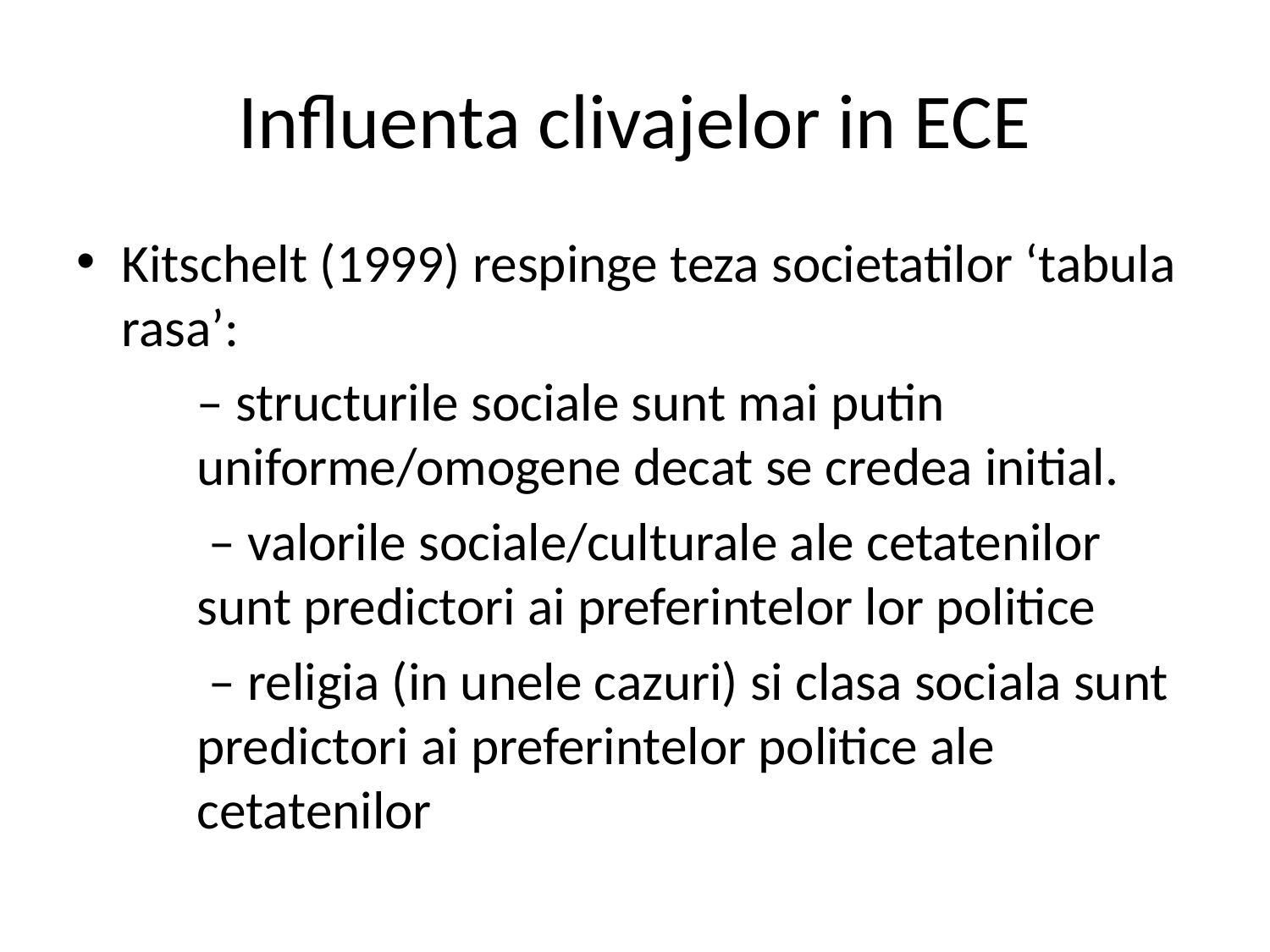

# Influenta clivajelor in ECE
Kitschelt (1999) respinge teza societatilor ‘tabula rasa’:
	– structurile sociale sunt mai putin uniforme/omogene decat se credea initial.
	 – valorile sociale/culturale ale cetatenilor sunt predictori ai preferintelor lor politice
	 – religia (in unele cazuri) si clasa sociala sunt predictori ai preferintelor politice ale cetatenilor